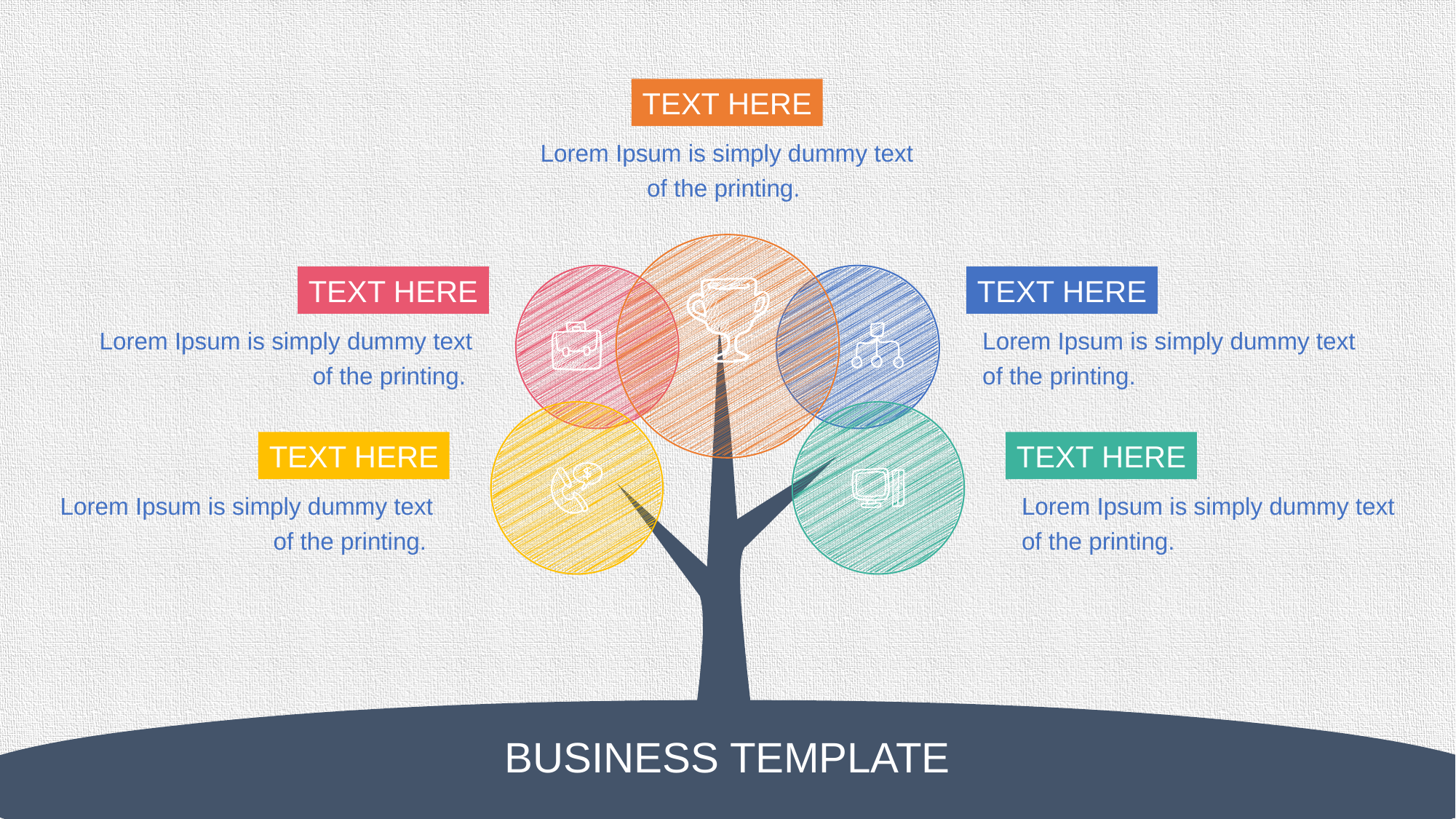

TEXT HERE
Lorem Ipsum is simply dummy text of the printing.

TEXT HERE
Lorem Ipsum is simply dummy text of the printing.
TEXT HERE
Lorem Ipsum is simply dummy text of the printing.

TEXT HERE
Lorem Ipsum is simply dummy text of the printing.
TEXT HERE
Lorem Ipsum is simply dummy text of the printing.

BUSINESS TEMPLATE